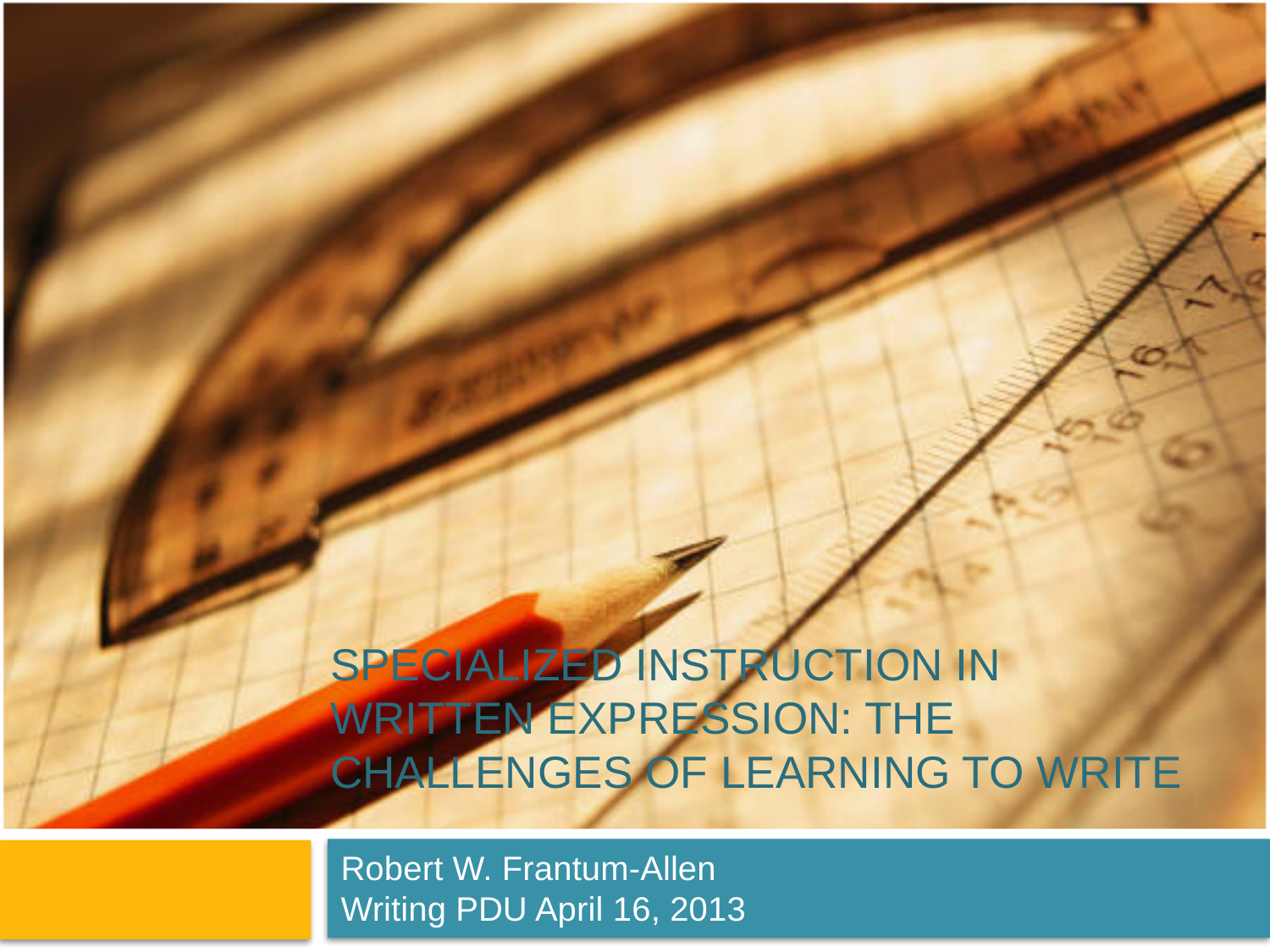

# Specialized instruction in Written Expression: The challenges of Learning to Write
Robert W. Frantum-Allen
Writing PDU April 16, 2013